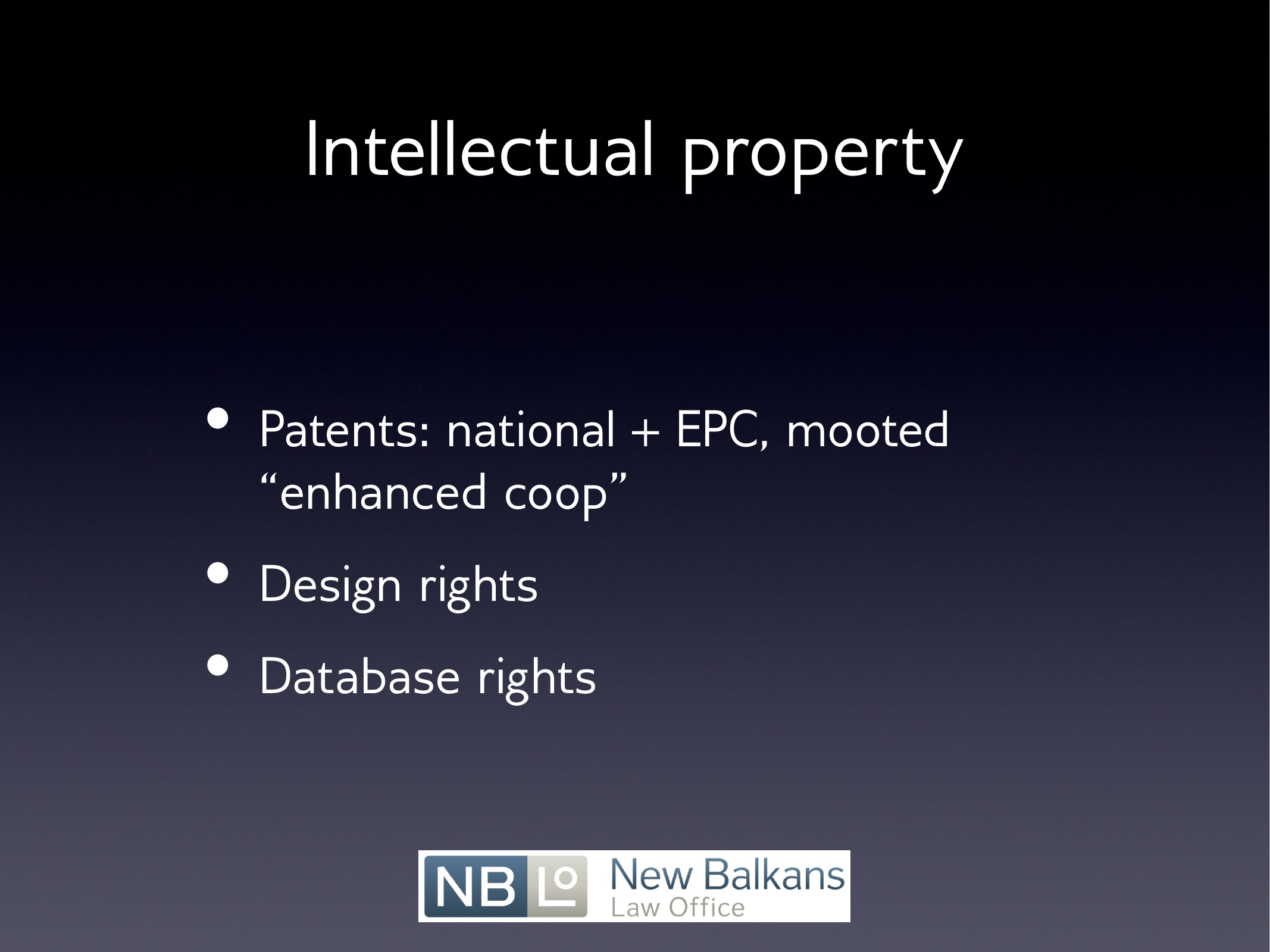

# Intellectual property
Patents: national + EPC, mooted “enhanced coop”
Design rights
Database rights